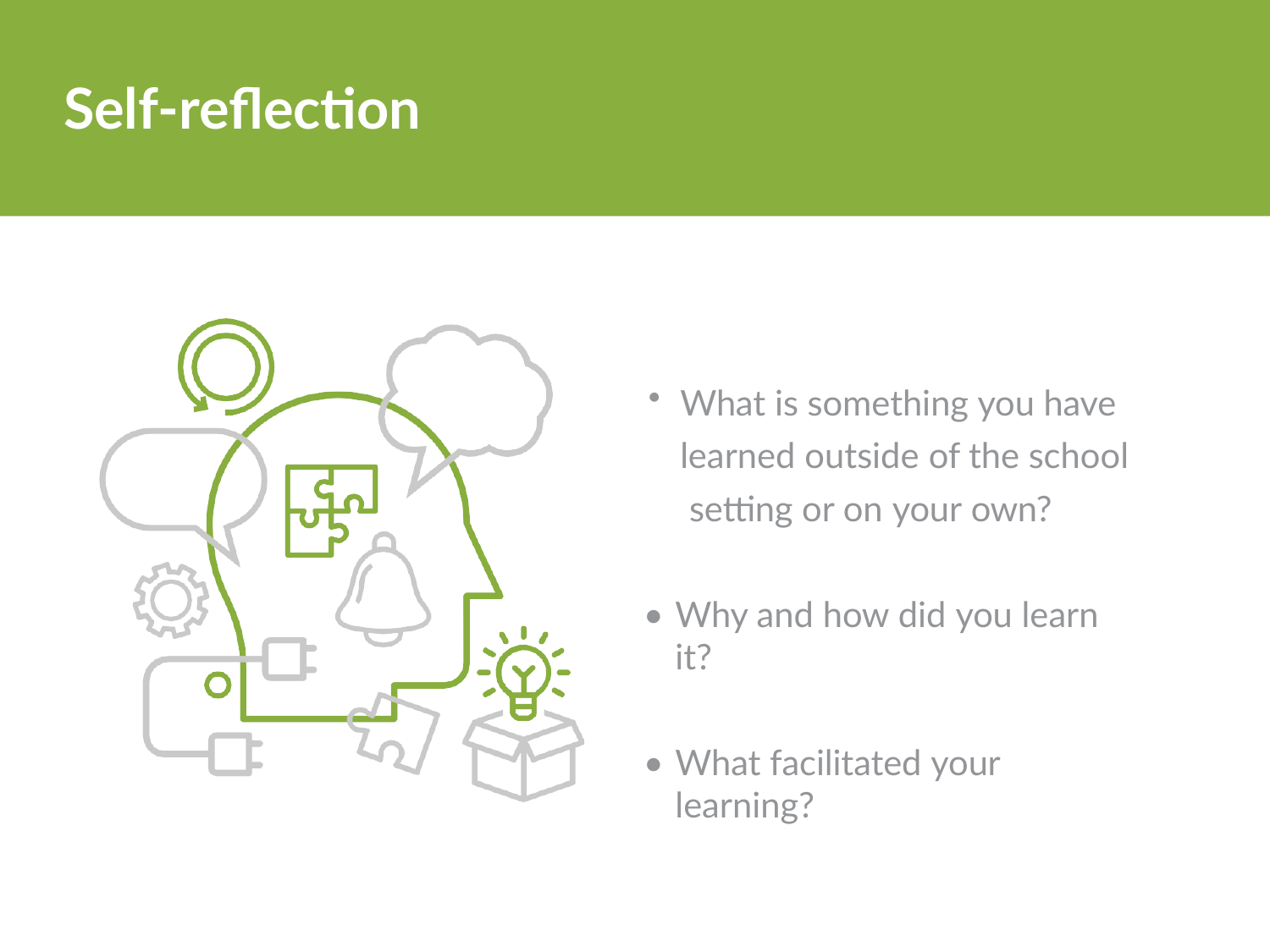

# Self-reflection

What is something you have  learned outside of the school  setting or on your own?

Why and how did you learn it?

What facilitated your learning?